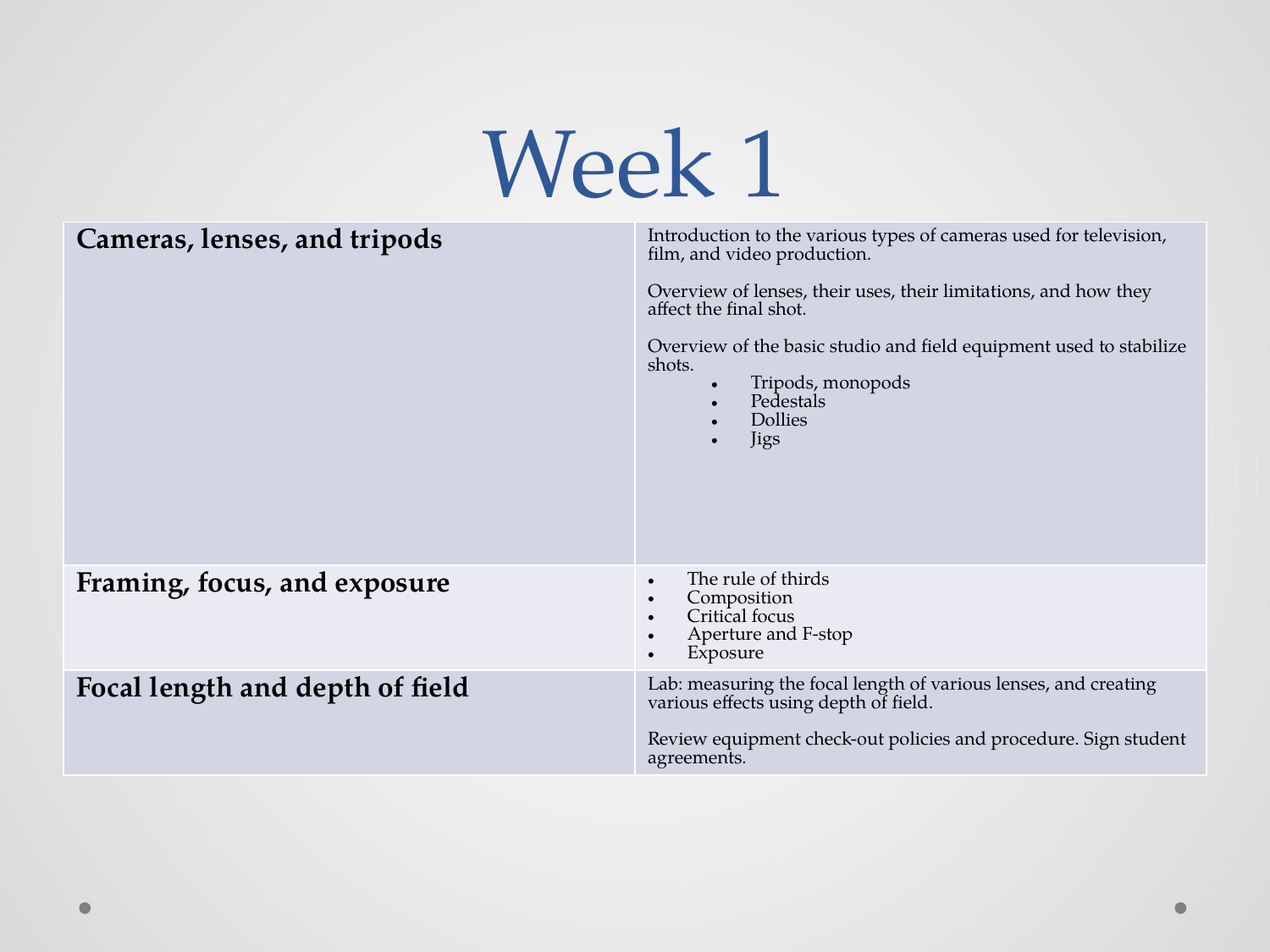

# Week 1
| Cameras, lenses, and tripods | Introduction to the various types of cameras used for television, film, and video production. Overview of lenses, their uses, their limitations, and how they affect the final shot. Overview of the basic studio and field equipment used to stabilize shots. Tripods, monopods Pedestals Dollies Jigs |
| --- | --- |
| Framing, focus, and exposure | The rule of thirds Composition Critical focus Aperture and F-stop Exposure |
| Focal length and depth of field | Lab: measuring the focal length of various lenses, and creating various effects using depth of field. Review equipment check-out policies and procedure. Sign student agreements. |